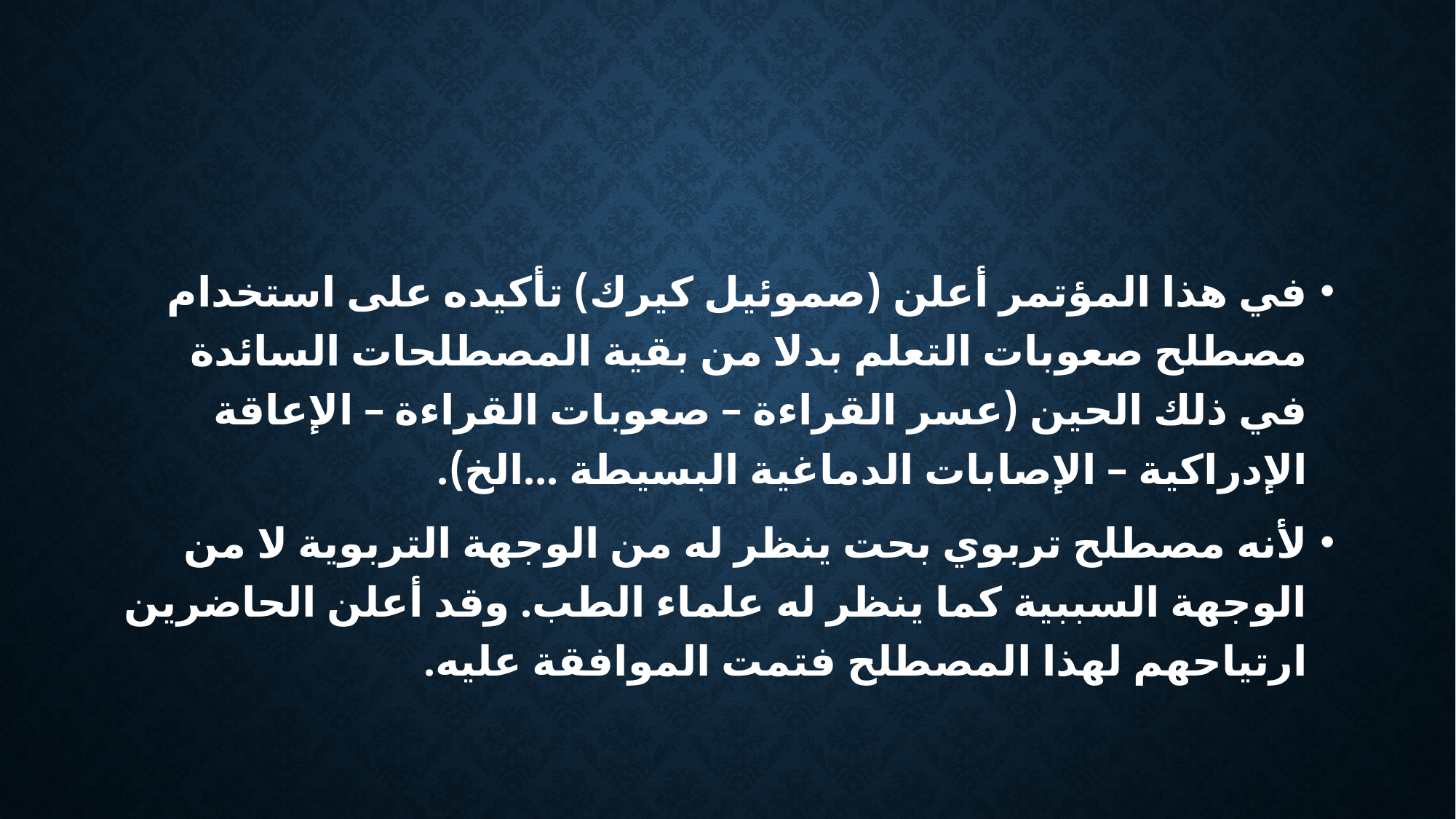

في هذا المؤتمر أعلن (صموئيل كيرك) تأكيده على استخدام مصطلح صعوبات التعلم بدلا من بقية المصطلحات السائدة في ذلك الحين (عسر القراءة – صعوبات القراءة – الإعاقة الإدراكية – الإصابات الدماغية البسيطة ...الخ).
لأنه مصطلح تربوي بحت ينظر له من الوجهة التربوية لا من الوجهة السببية كما ينظر له علماء الطب. وقد أعلن الحاضرين ارتياحهم لهذا المصطلح فتمت الموافقة عليه.